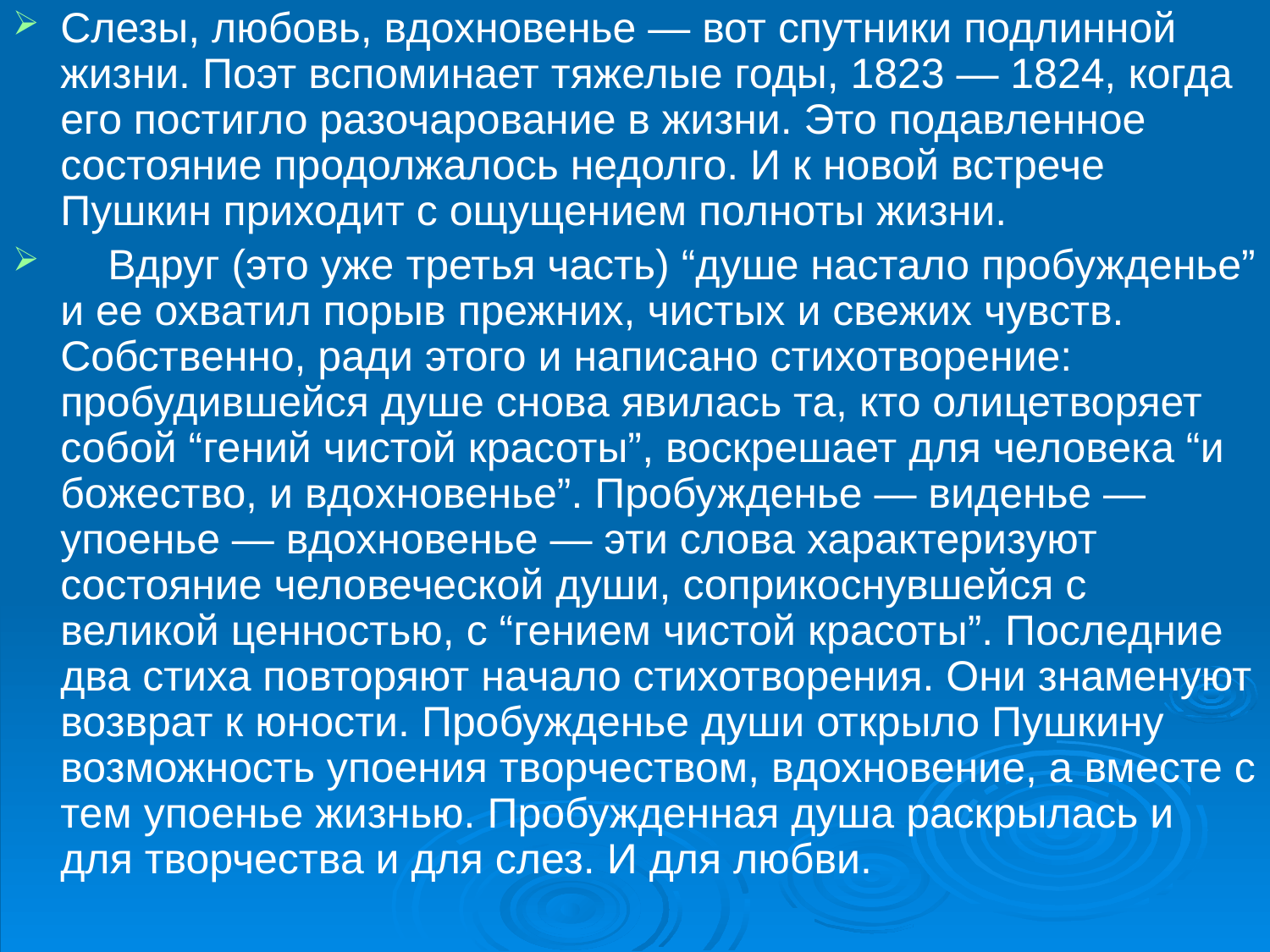

Слезы, любовь, вдохновенье — вот спутники подлинной жизни. Поэт вспоминает тяжелые годы, 1823 — 1824, когда его постигло разочарование в жизни. Это подавленное состояние продолжалось недолго. И к новой встрече Пушкин приходит с ощущением полноты жизни.
    Вдруг (это уже третья часть) “душе настало пробужденье” и ее охватил порыв прежних, чистых и свежих чувств. Собственно, ради этого и написано стихотворение: пробудившейся душе снова явилась та, кто олицетворяет собой “гений чистой красоты”, воскрешает для человека “и божество, и вдохновенье”. Пробужденье — виденье — упоенье — вдохновенье — эти слова характеризуют состояние человеческой души, соприкоснувшейся с великой ценностью, с “гением чистой красоты”. Последние два стиха повторяют начало стихотворения. Они знаменуют возврат к юности. Пробужденье души открыло Пушкину возможность упоения творчеством, вдохновение, а вместе с тем упоенье жизнью. Пробужденная душа раскрылась и для творчества и для слез. И для любви.